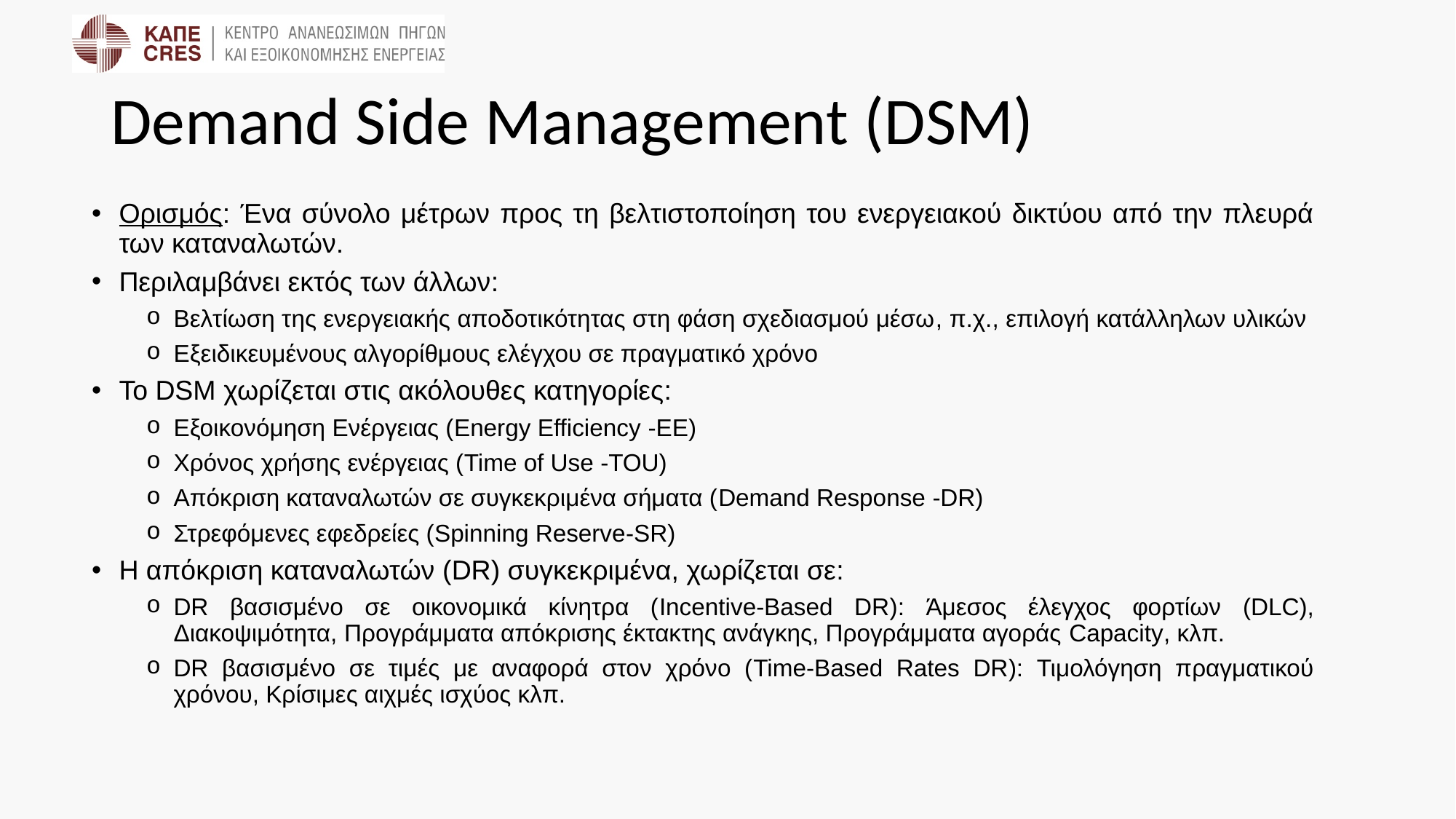

# Demand Side Management (DSM)
Ορισμός: Ένα σύνολο μέτρων προς τη βελτιστοποίηση του ενεργειακού δικτύου από την πλευρά των καταναλωτών.
Περιλαμβάνει εκτός των άλλων:
Βελτίωση της ενεργειακής αποδοτικότητας στη φάση σχεδιασμού μέσω, π.χ., επιλογή κατάλληλων υλικών
Εξειδικευμένους αλγορίθμους ελέγχου σε πραγματικό χρόνο
Το DSM χωρίζεται στις ακόλουθες κατηγορίες:
Εξοικονόμηση Ενέργειας (Energy Efficiency -EE)
Χρόνος χρήσης ενέργειας (Time of Use -TOU)
Απόκριση καταναλωτών σε συγκεκριμένα σήματα (Demand Response -DR)
Στρεφόμενες εφεδρείες (Spinning Reserve-SR)
Η απόκριση καταναλωτών (DR) συγκεκριμένα, χωρίζεται σε:
DR βασισμένο σε οικονομικά κίνητρα (Incentive-Based DR): Άμεσος έλεγχος φορτίων (DLC), Διακοψιμότητα, Προγράμματα απόκρισης έκτακτης ανάγκης, Προγράμματα αγοράς Capacity, κλπ.
DR βασισμένο σε τιμές με αναφορά στον χρόνο (Time-Based Rates DR): Τιμολόγηση πραγματικού χρόνου, Κρίσιμες αιχμές ισχύος κλπ.